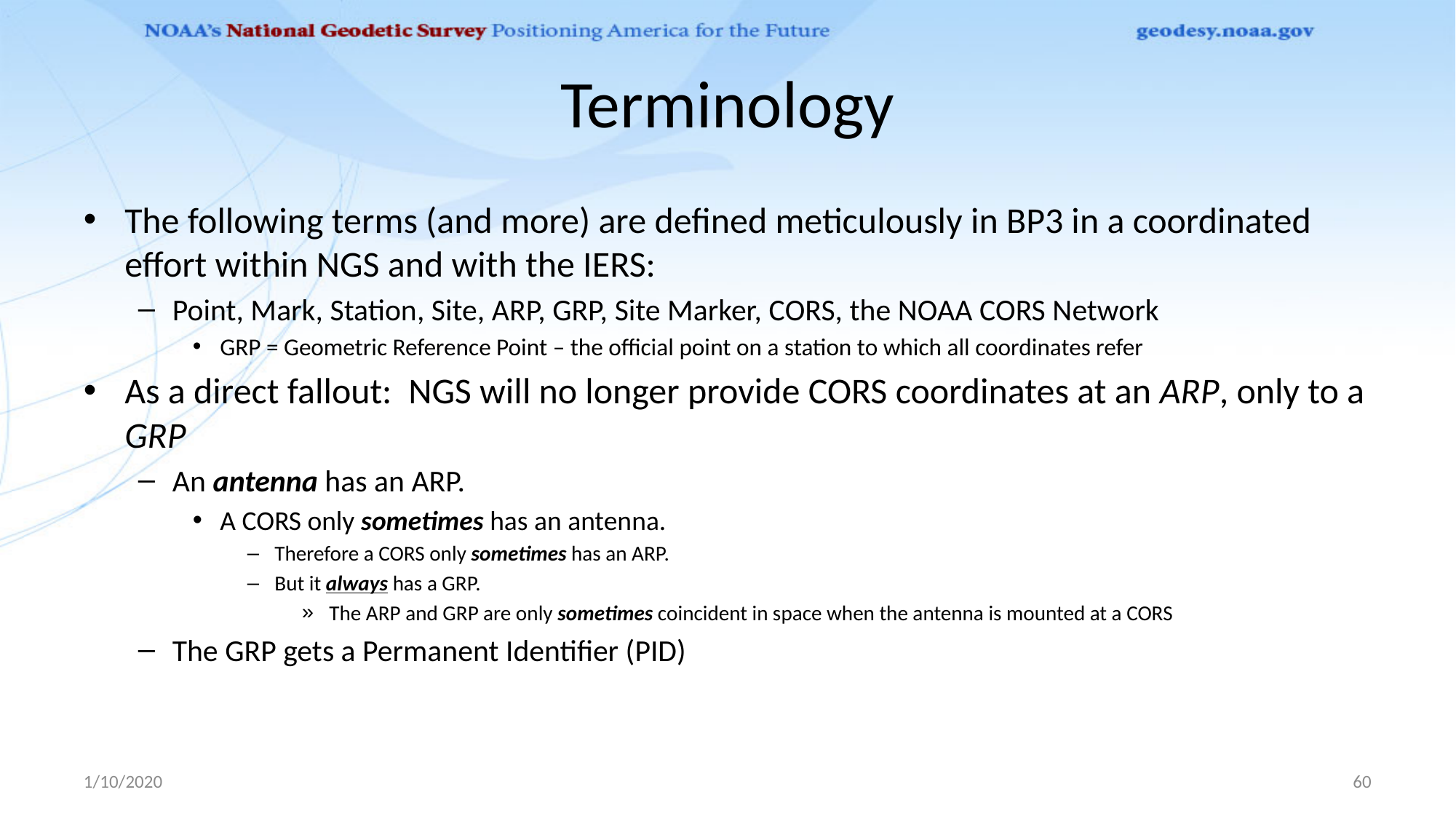

# Terminology
The following terms (and more) are defined meticulously in BP3 in a coordinated effort within NGS and with the IERS:
Point, Mark, Station, Site, ARP, GRP, Site Marker, CORS, the NOAA CORS Network
GRP = Geometric Reference Point – the official point on a station to which all coordinates refer
As a direct fallout:  NGS will no longer provide CORS coordinates at an ARP, only to a GRP
An antenna has an ARP.
A CORS only sometimes has an antenna.
Therefore a CORS only sometimes has an ARP.
But it always has a GRP.
The ARP and GRP are only sometimes coincident in space when the antenna is mounted at a CORS
The GRP gets a Permanent Identifier (PID)
1/10/2020
60